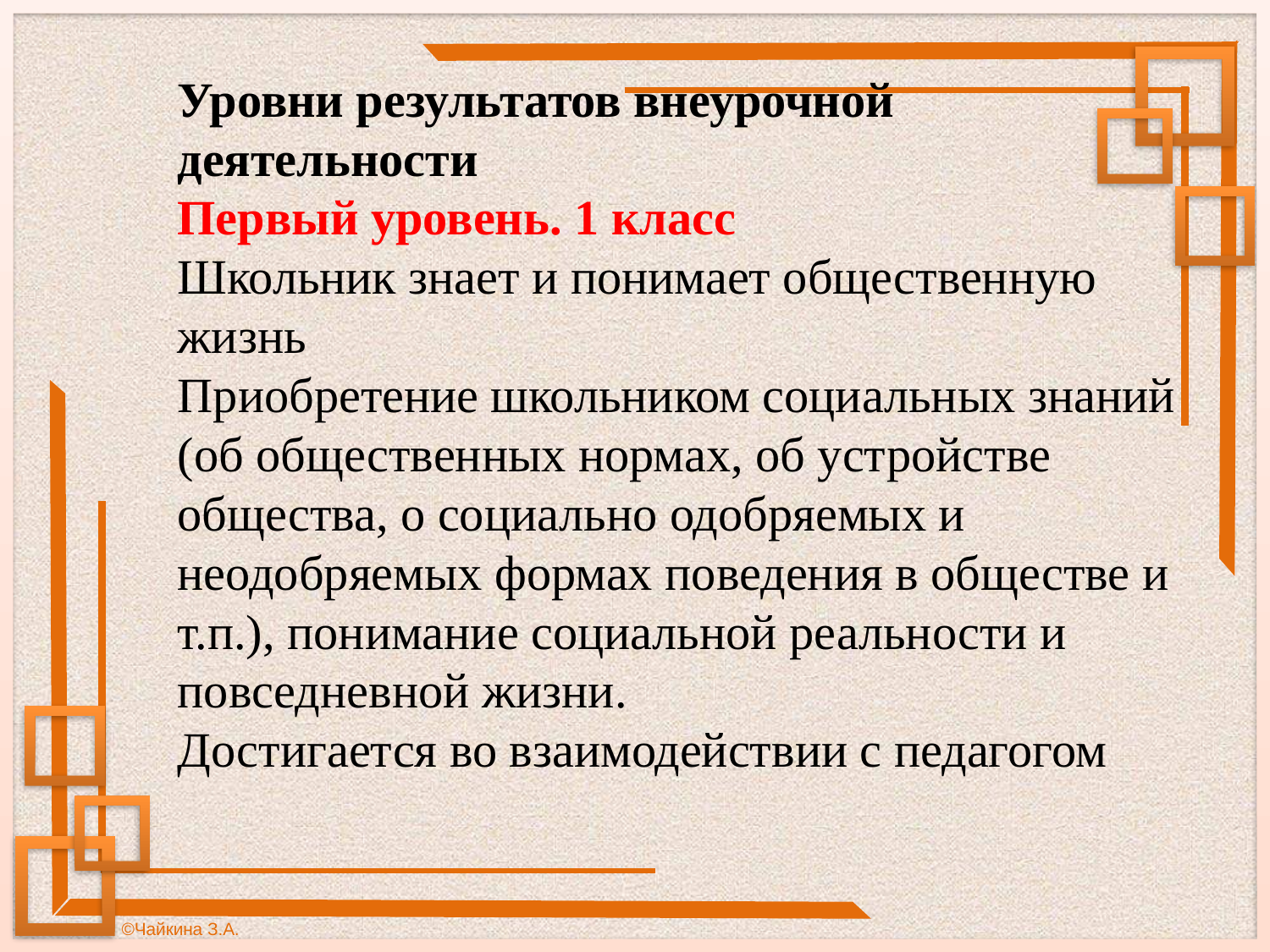

# Уровни результатов внеурочной деятельности Первый уровень. 1 класс     Школьник знает и понимает общественную жизнь     Приобретение школьником социальных знаний (об общественных нормах, об устройстве общества, о социально одобряемых и неодобряемых формах поведения в обществе и т.п.), понимание социальной реальности и повседневной жизни. Достигается во взаимодействии с педагогом